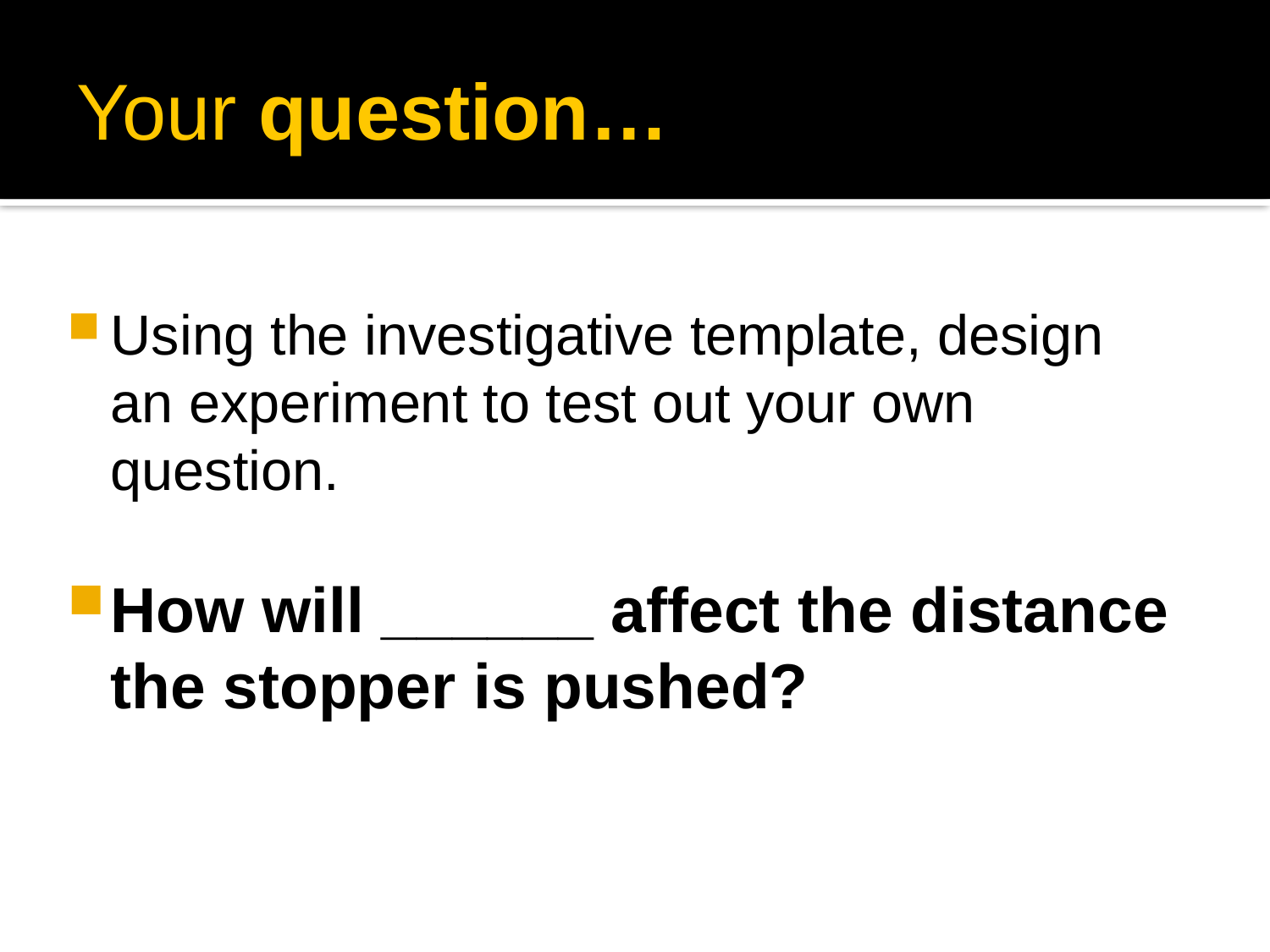

# Your question…
Using the investigative template, design an experiment to test out your own question.

How will ______ affect the distance the stopper is pushed?